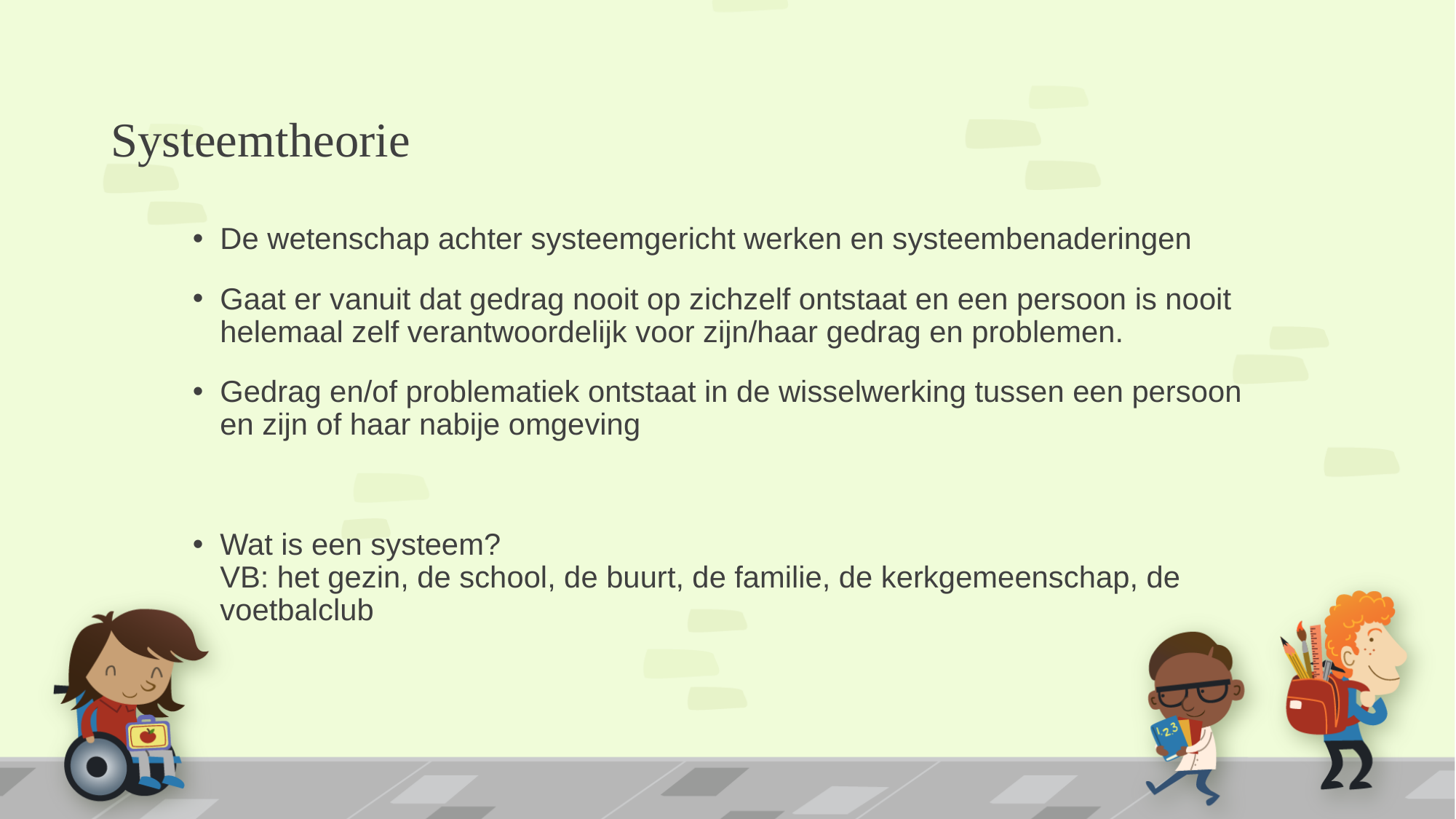

# Systeemtheorie
De wetenschap achter systeemgericht werken en systeembenaderingen
Gaat er vanuit dat gedrag nooit op zichzelf ontstaat en een persoon is nooit helemaal zelf verantwoordelijk voor zijn/haar gedrag en problemen.
Gedrag en/of problematiek ontstaat in de wisselwerking tussen een persoon en zijn of haar nabije omgeving

Wat is een systeem?
VB: het gezin, de school, de buurt, de familie, de kerkgemeenschap, de voetbalclub